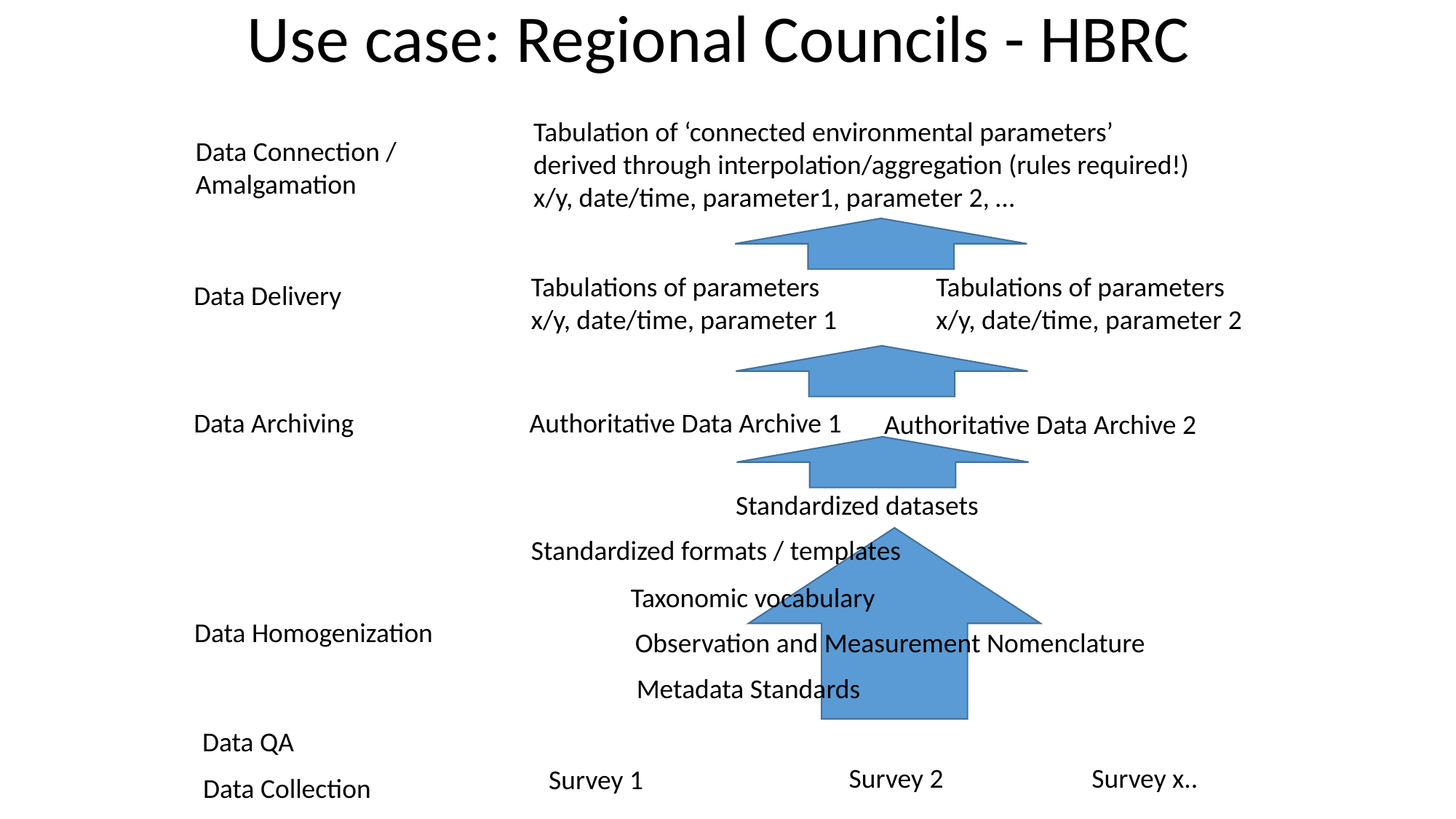

# Use case: Regional Councils - HBRC
Tabulation of ‘connected environmental parameters’
derived through interpolation/aggregation (rules required!)
x/y, date/time, parameter1, parameter 2, …
Data Connection /
Amalgamation

Tabulations of parameters
x/y, date/time, parameter 1
Tabulations of parameters
x/y, date/time, parameter 2
Data Delivery

Data Archiving
Authoritative Data Archive 1
Authoritative Data Archive 2

Standardized datasets
Standardized formats / templates

Taxonomic vocabulary
Data Homogenization
Observation and Measurement Nomenclature
Metadata Standards
Data QA
Survey 2
Survey x..
Survey 1
Data Collection